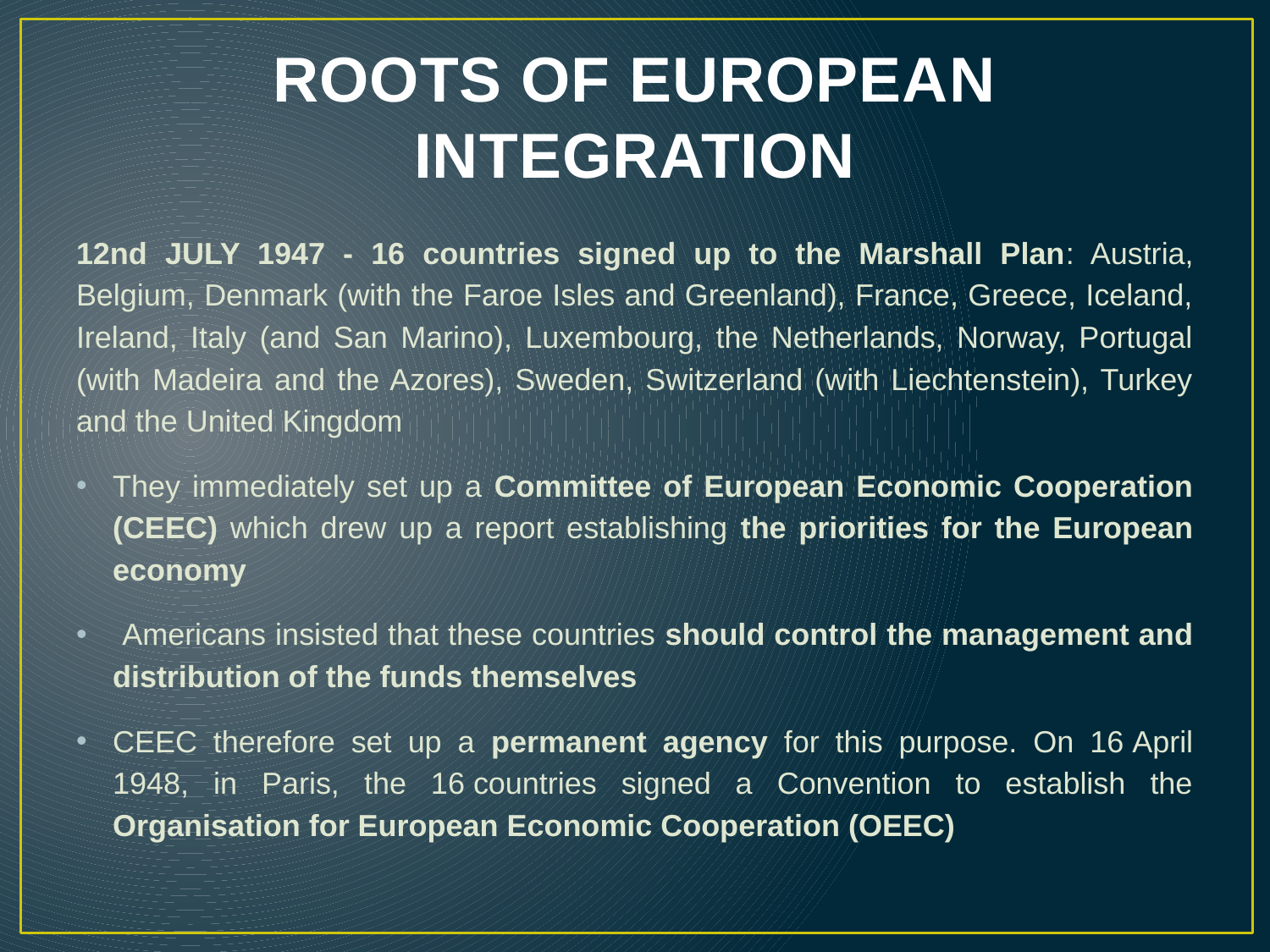

# ROOTS OF EUROPEAN INTEGRATION
12nd JULY 1947 - 16 countries signed up to the Marshall Plan: Austria, Belgium, Denmark (with the Faroe Isles and Greenland), France, Greece, Iceland, Ireland, Italy (and San Marino), Luxembourg, the Netherlands, Norway, Portugal (with Madeira and the Azores), Sweden, Switzerland (with Liechtenstein), Turkey and the United Kingdom
They immediately set up a Committee of European Economic Cooperation (CEEC) which drew up a report establishing the priorities for the European economy
 Americans insisted that these countries should control the management and distribution of the funds themselves
CEEC therefore set up a permanent agency for this purpose. On 16 April 1948, in Paris, the 16 countries signed a Convention to establish the Organisation for European Economic Cooperation (OEEC)